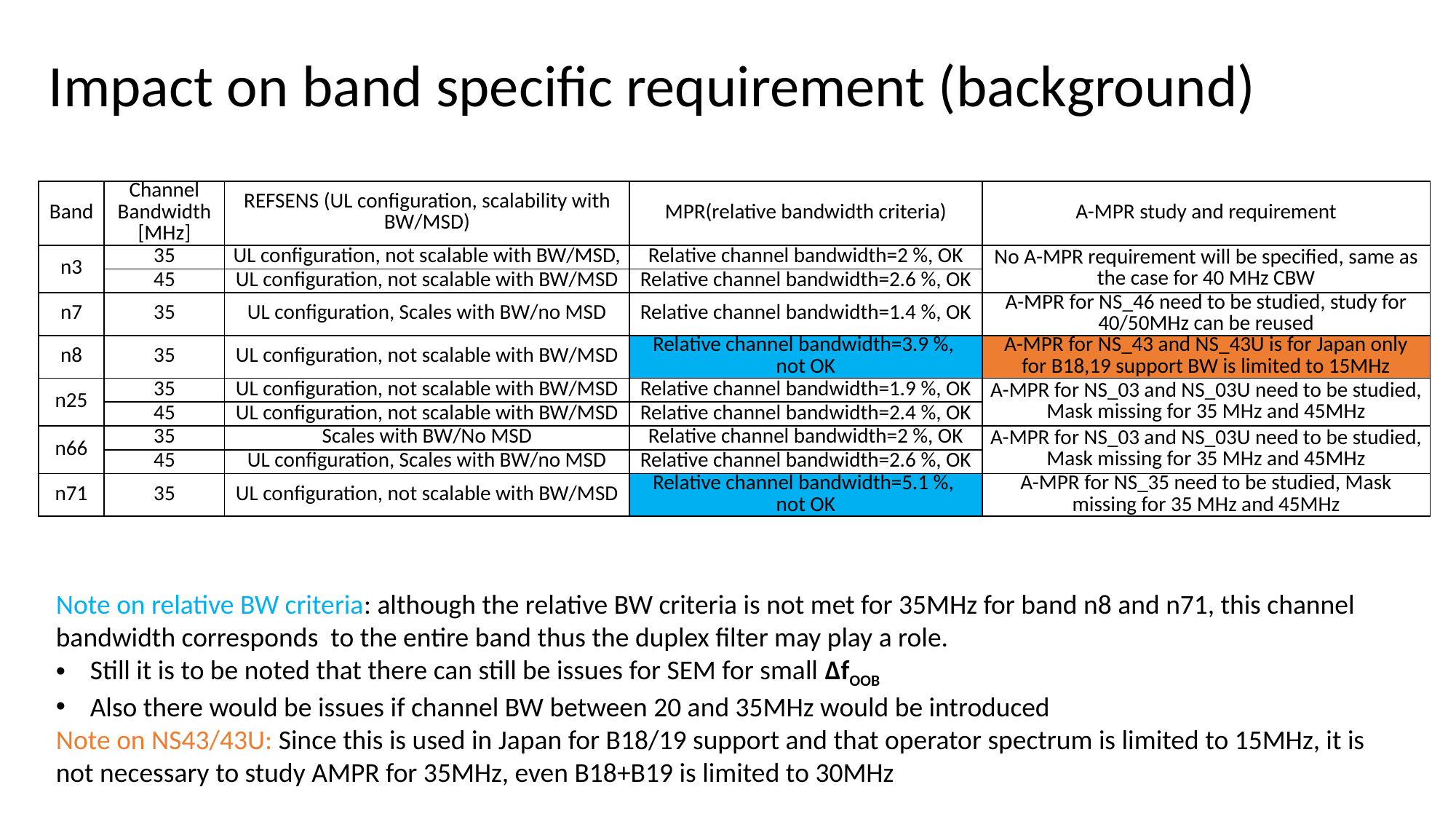

# Impact on band specific requirement (background)
| Band | Channel Bandwidth [MHz] | REFSENS (UL configuration, scalability with BW/MSD) | MPR(relative bandwidth criteria) | A-MPR study and requirement |
| --- | --- | --- | --- | --- |
| n3 | 35 | UL configuration, not scalable with BW/MSD, | Relative channel bandwidth=2 %, OK | No A-MPR requirement will be specified, same as the case for 40 MHz CBW |
|  | 45 | UL configuration, not scalable with BW/MSD | Relative channel bandwidth=2.6 %, OK |  |
| n7 | 35 | UL configuration, Scales with BW/no MSD | Relative channel bandwidth=1.4 %, OK | A-MPR for NS\_46 need to be studied, study for 40/50MHz can be reused |
| n8 | 35 | UL configuration, not scalable with BW/MSD | Relative channel bandwidth=3.9 %, not OK | A-MPR for NS\_43 and NS\_43U is for Japan only for B18,19 support BW is limited to 15MHz |
| n25 | 35 | UL configuration, not scalable with BW/MSD | Relative channel bandwidth=1.9 %, OK | A-MPR for NS\_03 and NS\_03U need to be studied, Mask missing for 35 MHz and 45MHz |
|  | 45 | UL configuration, not scalable with BW/MSD | Relative channel bandwidth=2.4 %, OK |  |
| n66 | 35 | Scales with BW/No MSD | Relative channel bandwidth=2 %, OK | A-MPR for NS\_03 and NS\_03U need to be studied, Mask missing for 35 MHz and 45MHz |
|  | 45 | UL configuration, Scales with BW/no MSD | Relative channel bandwidth=2.6 %, OK |  |
| n71 | 35 | UL configuration, not scalable with BW/MSD | Relative channel bandwidth=5.1 %, not OK | A-MPR for NS\_35 need to be studied, Mask missing for 35 MHz and 45MHz |
Note on relative BW criteria: although the relative BW criteria is not met for 35MHz for band n8 and n71, this channel bandwidth corresponds  to the entire band thus the duplex filter may play a role.
Still it is to be noted that there can still be issues for SEM for small ΔfOOB
Also there would be issues if channel BW between 20 and 35MHz would be introduced
Note on NS43/43U: Since this is used in Japan for B18/19 support and that operator spectrum is limited to 15MHz, it is not necessary to study AMPR for 35MHz, even B18+B19 is limited to 30MHz